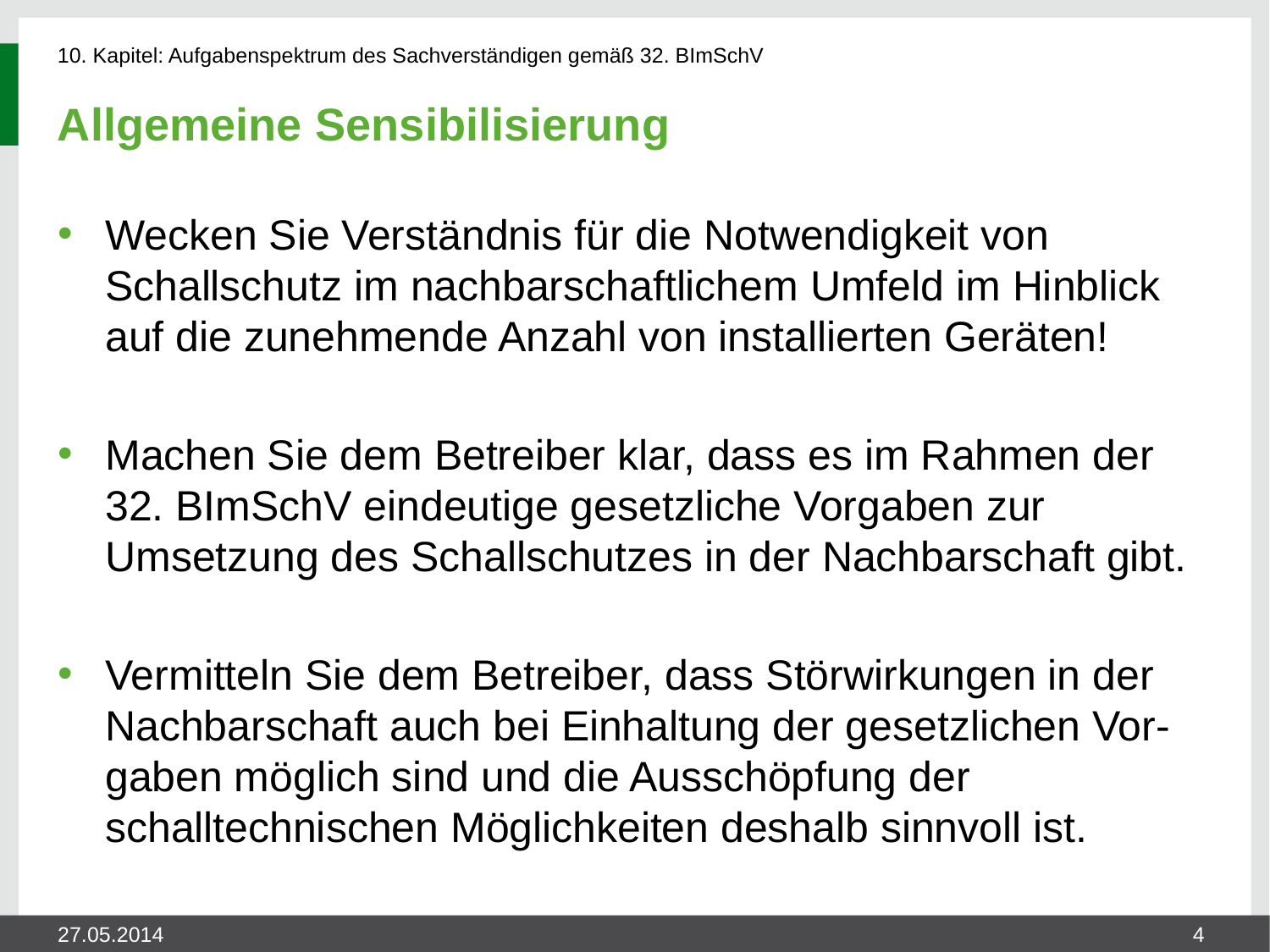

# Allgemeine Sensibilisierung
Wecken Sie Verständnis für die Notwendigkeit von Schallschutz im nachbarschaftlichem Umfeld im Hinblick auf die zunehmende Anzahl von installierten Geräten!

Machen Sie dem Betreiber klar, dass es im Rahmen der 32. BImSchV eindeutige gesetzliche Vorgaben zur Umsetzung des Schallschutzes in der Nachbarschaft gibt.

Vermitteln Sie dem Betreiber, dass Störwirkungen in der Nachbarschaft auch bei Einhaltung der gesetzlichen Vor-gaben möglich sind und die Ausschöpfung der schalltechnischen Möglichkeiten deshalb sinnvoll ist.
27.05.2014
4